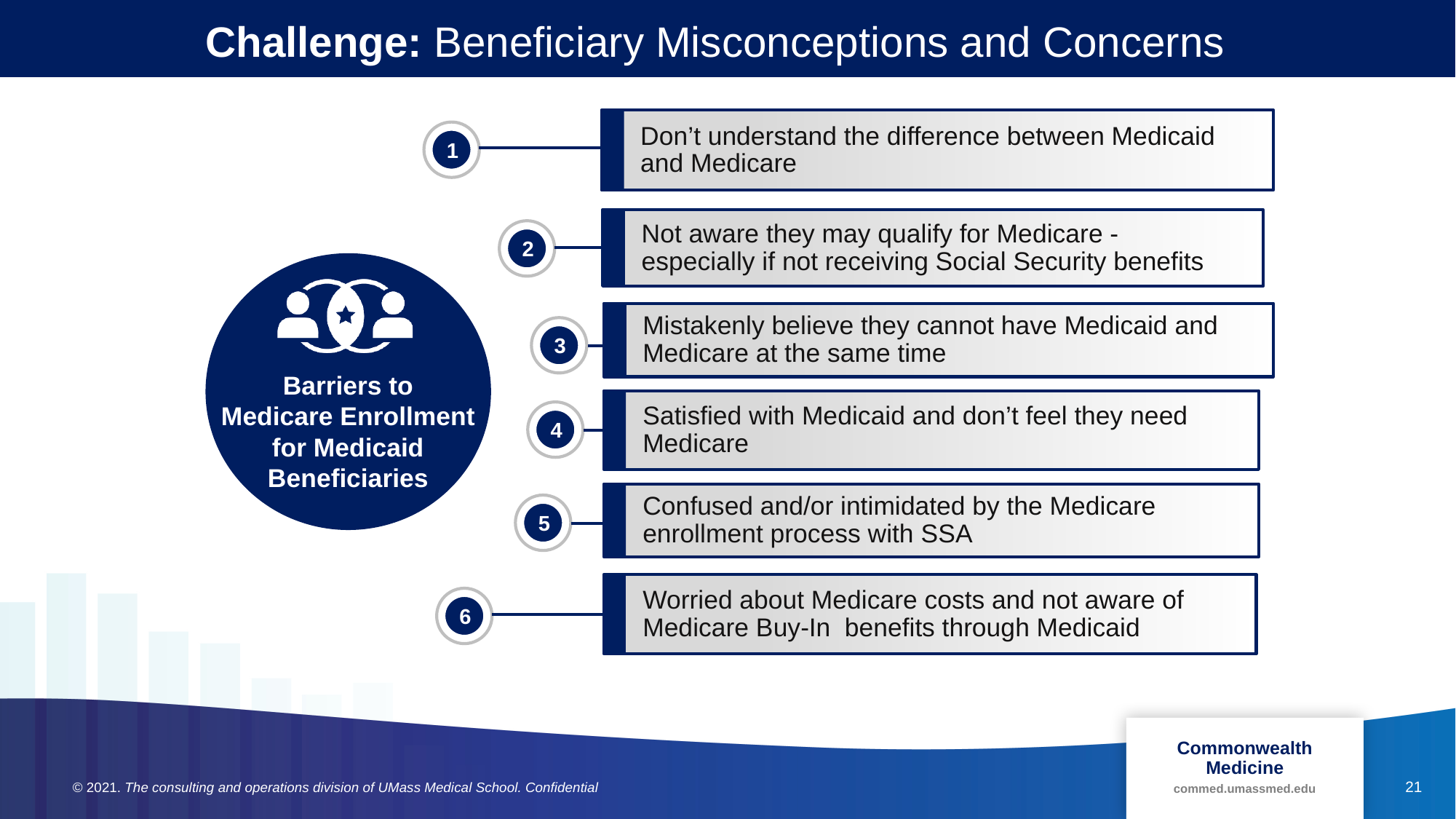

# Challenge: Beneficiary Misconceptions and Concerns

Don’t understand the difference between Medicaid and Medicare

1

Not aware they may qualify for Medicare - especially if not receiving Social Security benefits

2

Mistakenly believe they cannot have Medicaid and Medicare at the same time

3
Barriers to
Medicare Enrollment  for Medicaid  Beneficiaries

Satisfied with Medicaid and don’t feel they need Medicare

4

Confused and/or intimidated by the Medicare enrollment process with SSA

5

Worried about Medicare costs and not aware of Medicare Buy-In  benefits through Medicaid

6